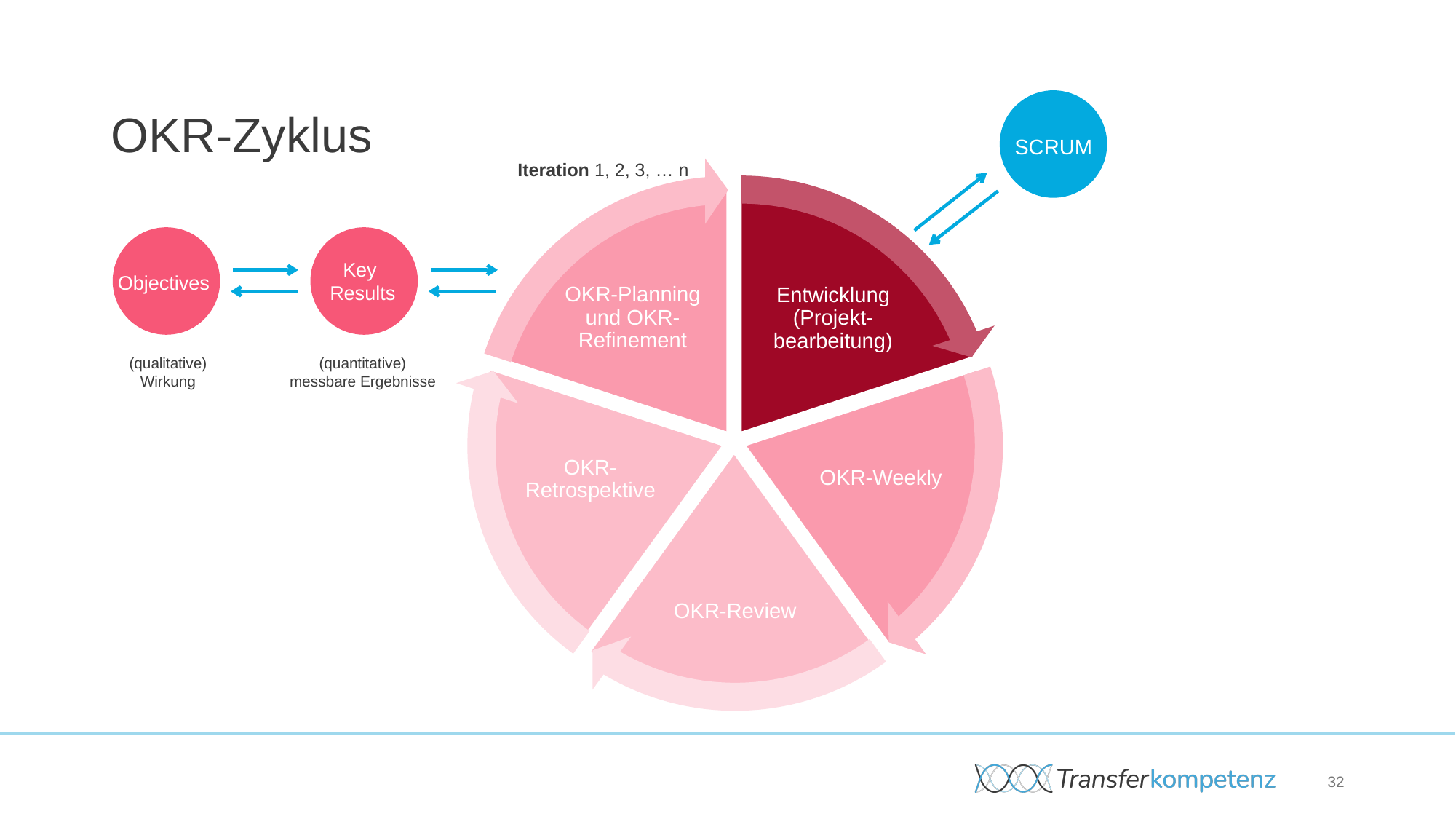

OKR-Zyklus

SCRUM
SCRUM
Iteration 1, 2, 3, … n

OKR-Planning und OKR-Refinement
Entwicklung (Projekt-bearbeitung)
OKR- Retrospektive
OKR-Weekly

OKR-Review

Key
Results
Objectives
(qualitative)​
Wirkung
(quantitative)​
messbare Ergebnisse
32